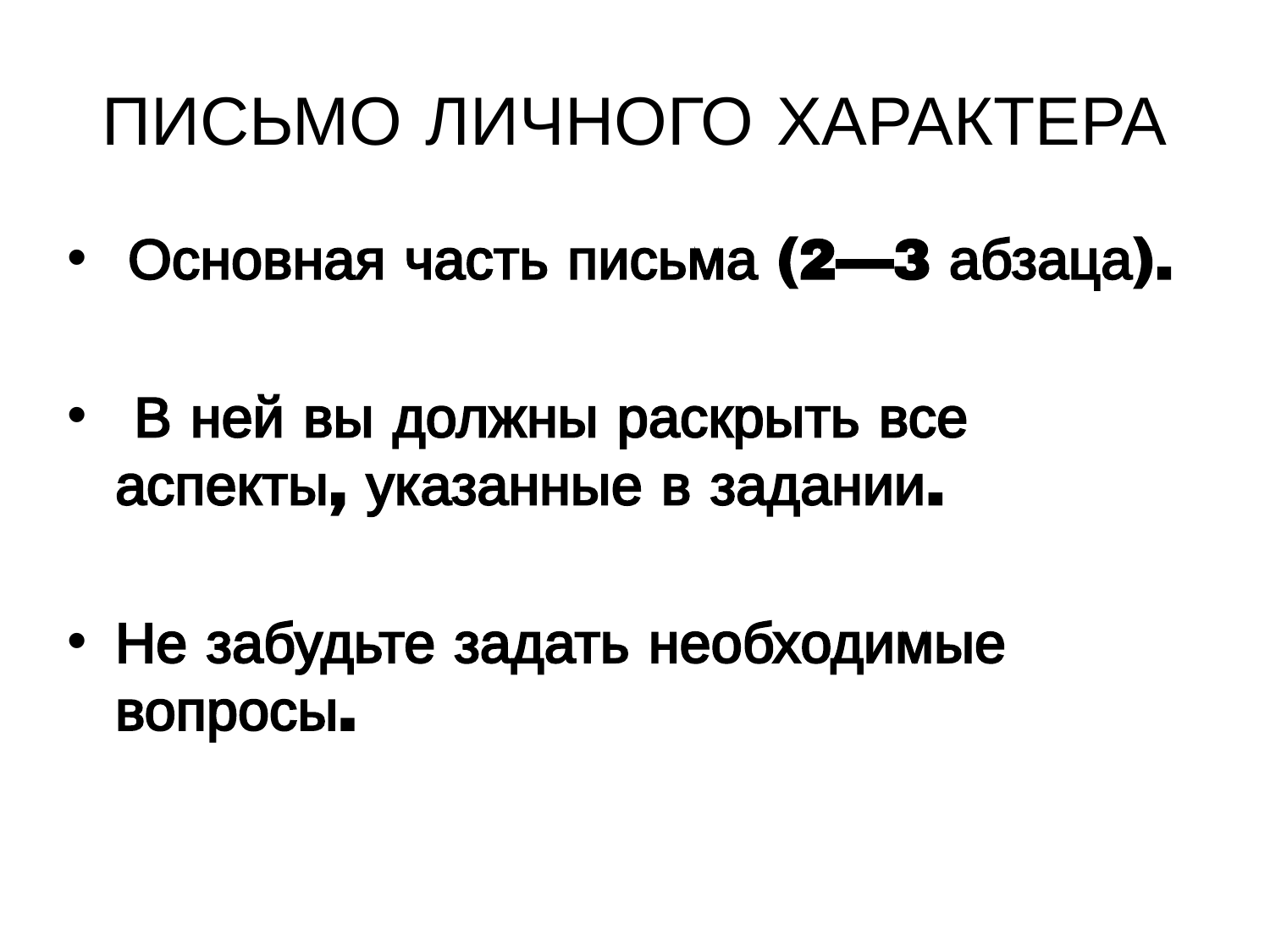

# ПИСЬМО ЛИЧНОГО ХАРАКТЕРА
 Основная часть письма (2—3 абзаца).

 В ней вы должны раскрыть все аспекты, указанные в задании.

Не забудьте задать необходимые вопросы.